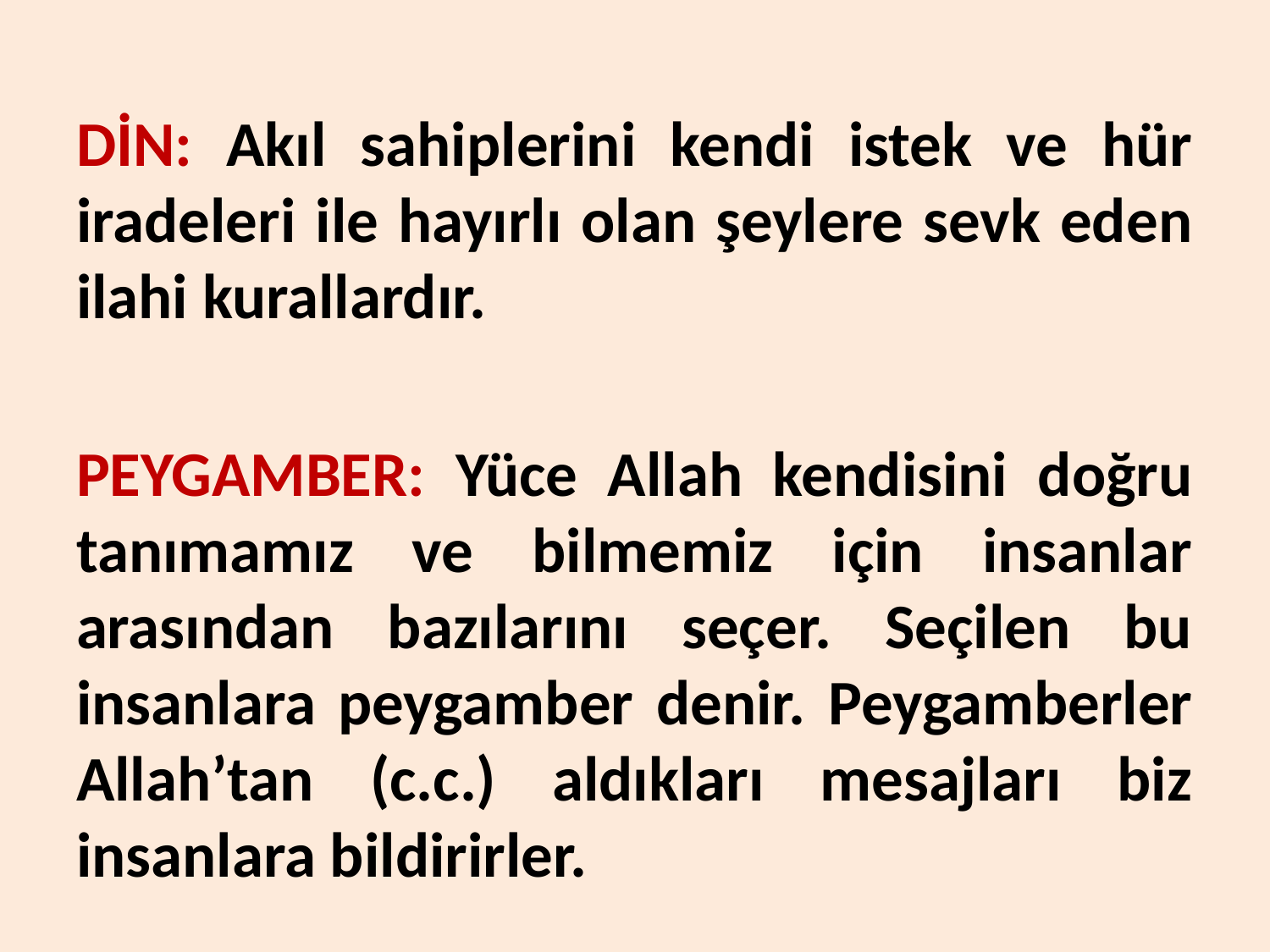

DİN: Akıl sahiplerini kendi istek ve hür iradeleri ile hayırlı olan şeylere sevk eden ilahi kurallardır.

PEYGAMBER: Yüce Allah kendisini doğru tanımamız ve bilmemiz için insanlar arasından bazılarını seçer. Seçilen bu insanlara peygamber denir. Peygamberler Allah’tan (c.c.) aldıkları mesajları biz insanlara bildirirler.